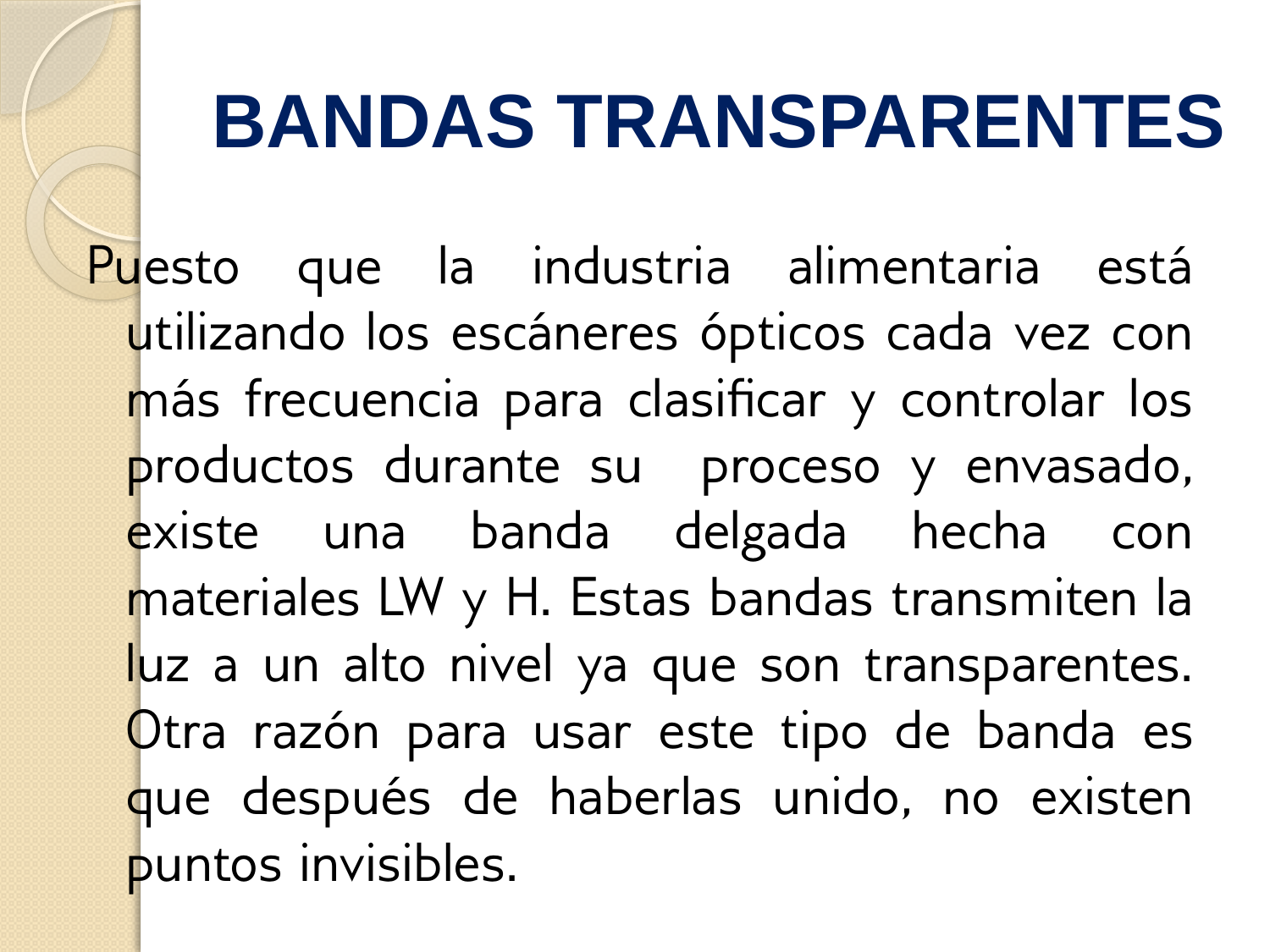

# BANDAS TRANSPARENTES
Puesto que la industria alimentaria está utilizando los escáneres ópticos cada vez con más frecuencia para clasificar y controlar los productos durante su  proceso y envasado, existe una banda delgada hecha con materiales LW y H. Estas bandas transmiten la luz a un alto nivel ya que son transparentes. Otra razón para usar este tipo de banda es que después de haberlas unido, no existen puntos invisibles.